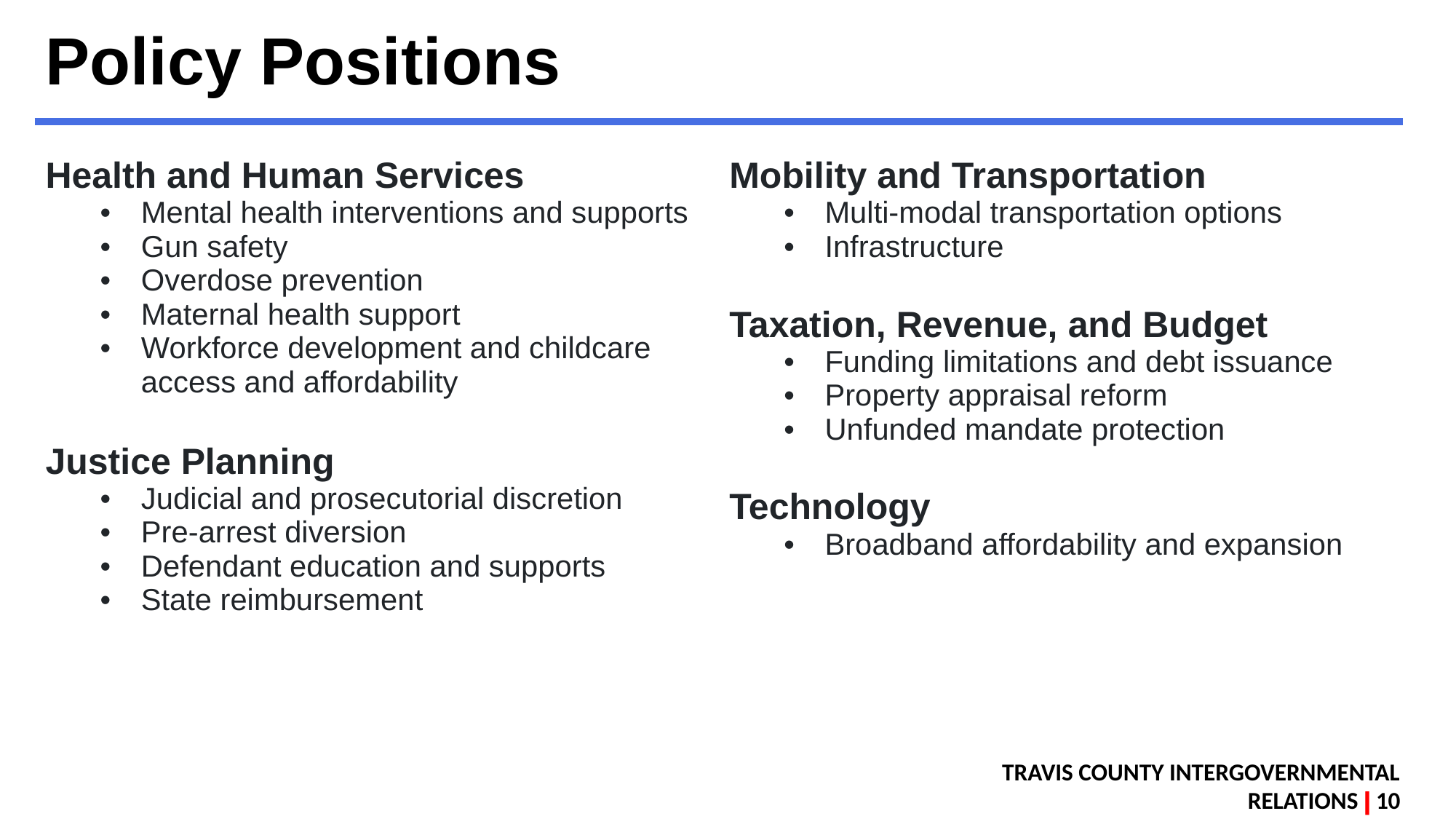

Policy Positions
| Health and Human Services Mental health interventions and supports Gun safety Overdose prevention Maternal health support Workforce development and childcare access and affordability Justice Planning Judicial and prosecutorial discretion Pre-arrest diversion Defendant education and supports State reimbursement | Mobility and Transportation Multi-modal transportation options Infrastructure Taxation, Revenue, and Budget Funding limitations and debt issuance Property appraisal reform Unfunded mandate protection Technology Broadband affordability and expansion |
| --- | --- |

Travis County Intergovernmental Relations | 10